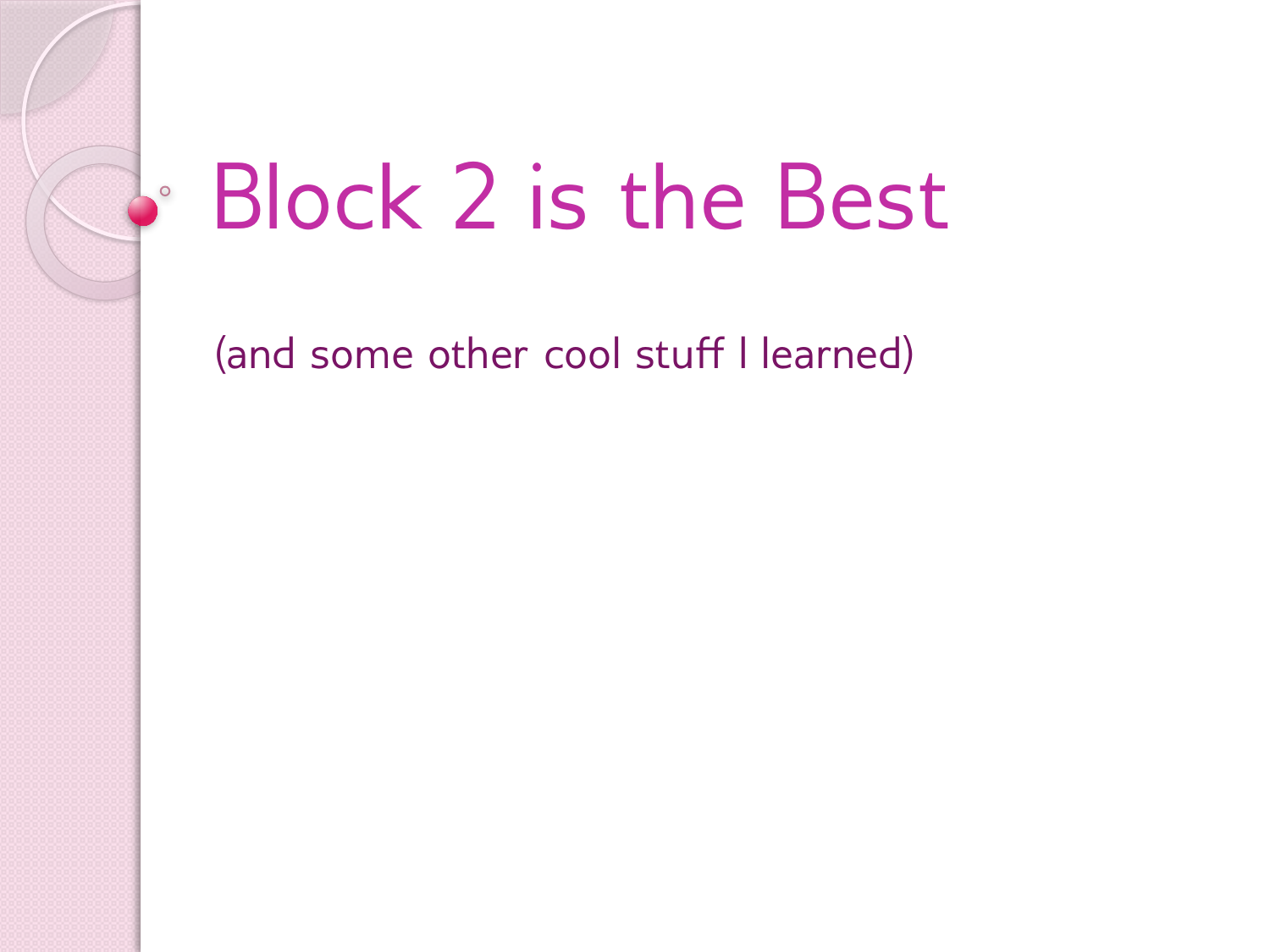

# Block 2 is the Best

(and some other cool stuff I learned)